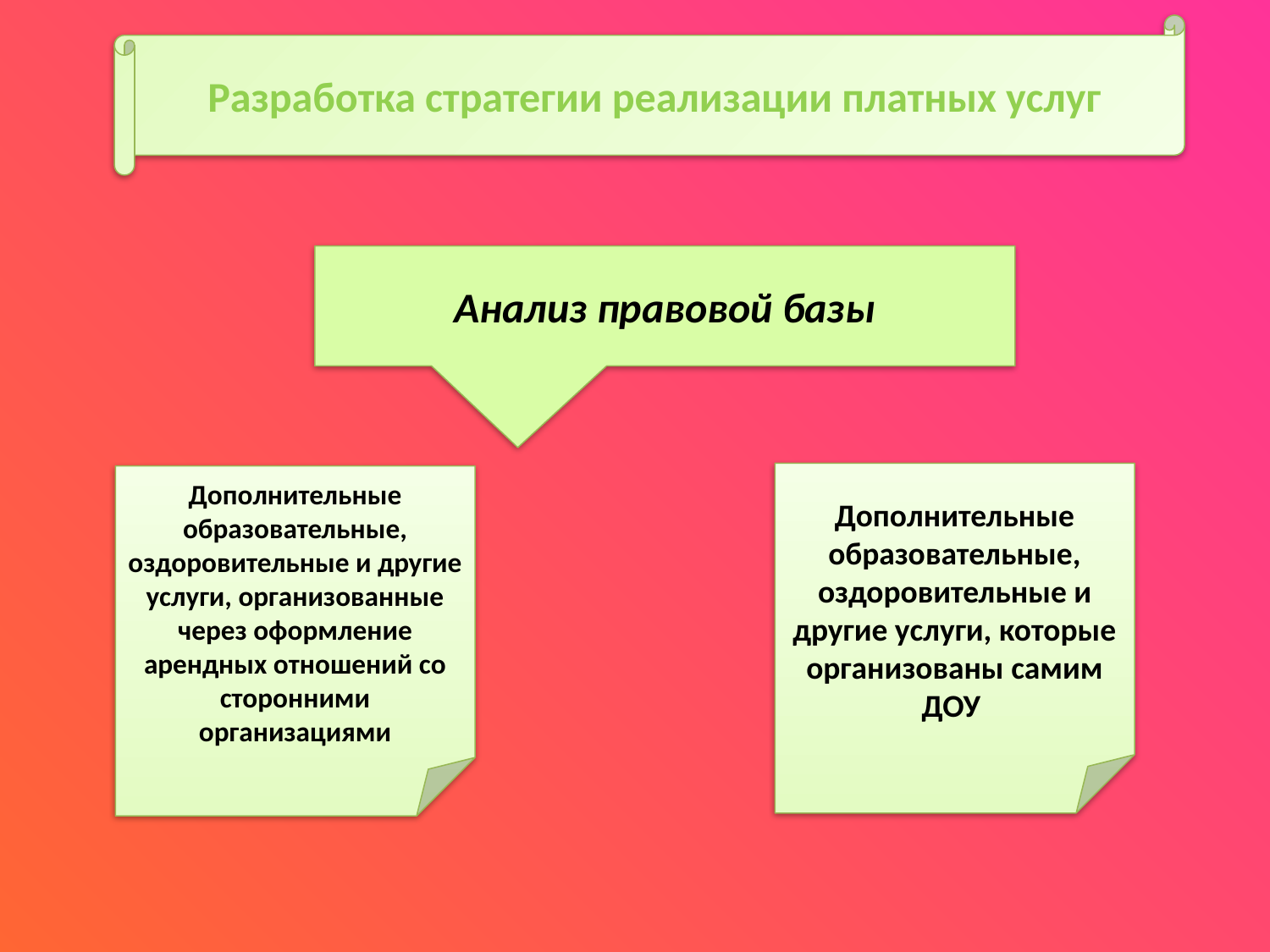

Разработка стратегии реализации платных услуг
Анализ правовой базы
Дополнительные образовательные, оздоровительные и другие услуги, которые организованы самим ДОУ
Дополнительные образовательные, оздоровительные и другие услуги, организованные через оформление арендных отношений со сторонними организациями